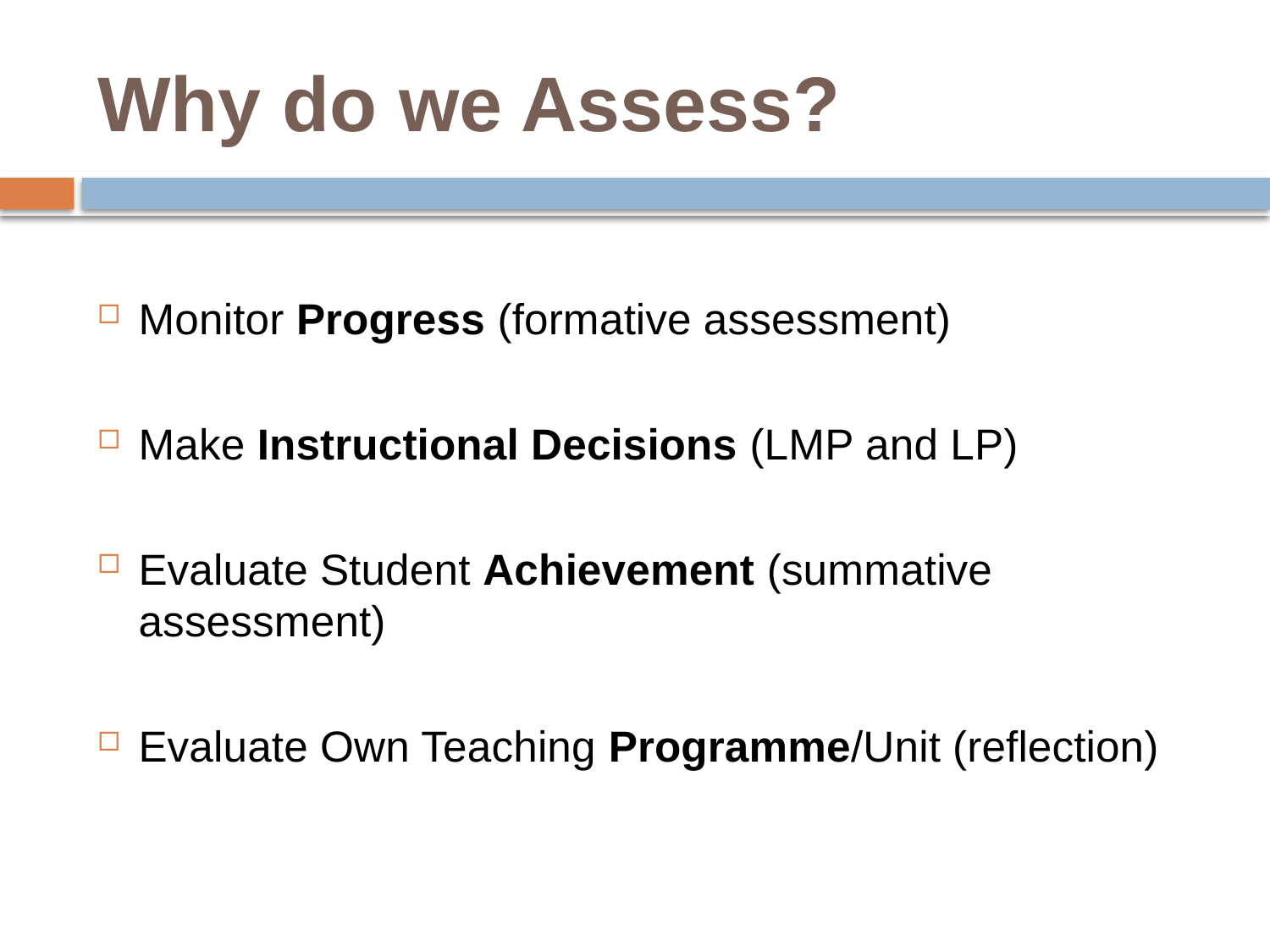

# Why do we Assess?

Monitor Progress (formative assessment)

Make Instructional Decisions (LMP and LP)

Evaluate Student Achievement (summative assessment)

Evaluate Own Teaching Programme/Unit (reflection)